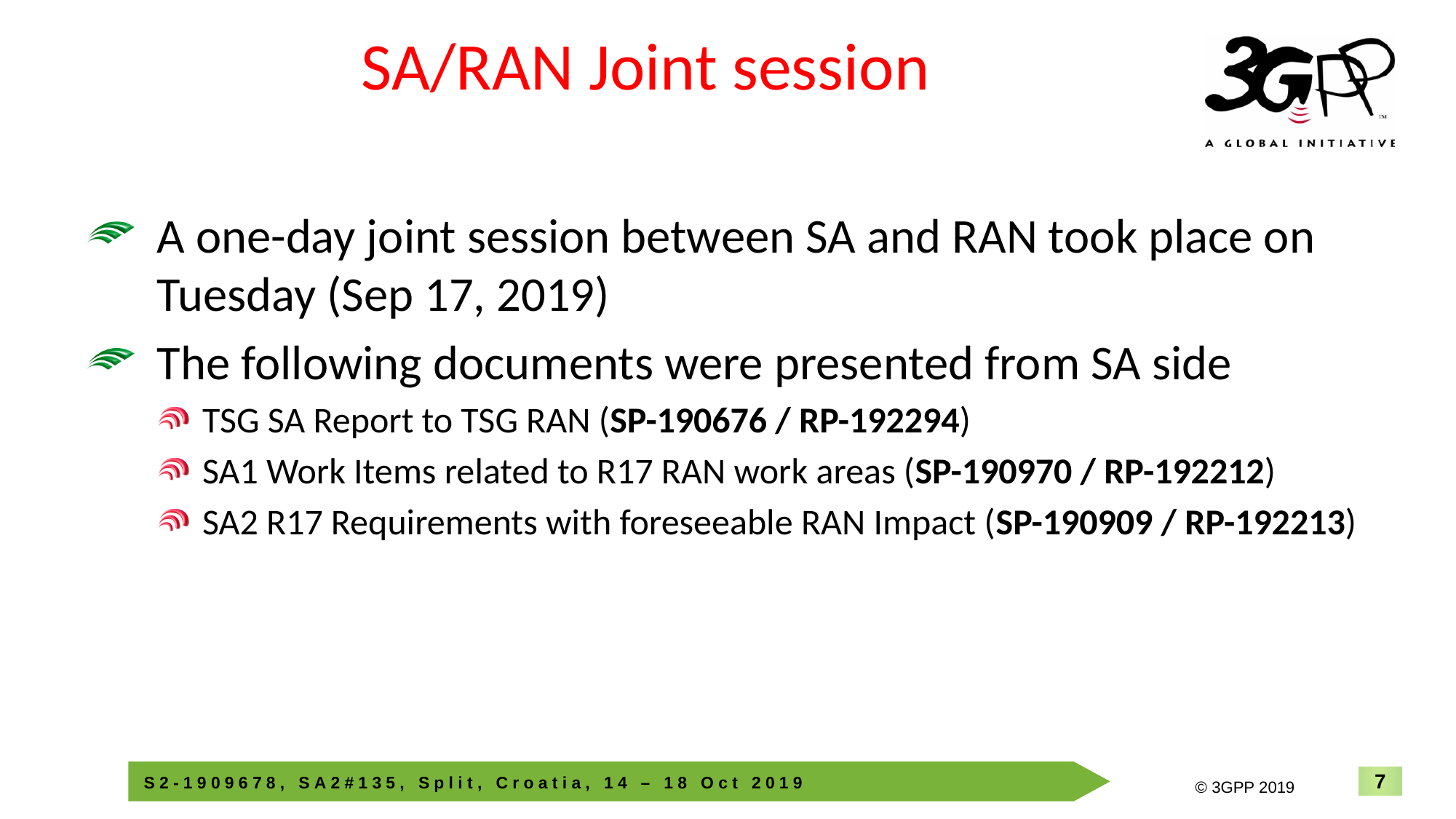

7
INTEL CONFIDENTIAL
# SA/RAN Joint session
A one-day joint session between SA and RAN took place on Tuesday (Sep 17, 2019)
The following documents were presented from SA side
TSG SA Report to TSG RAN (SP-190676 / RP-192294)
SA1 Work Items related to R17 RAN work areas (SP-190970 / RP-192212)
SA2 R17 Requirements with foreseeable RAN Impact (SP-190909 / RP-192213)